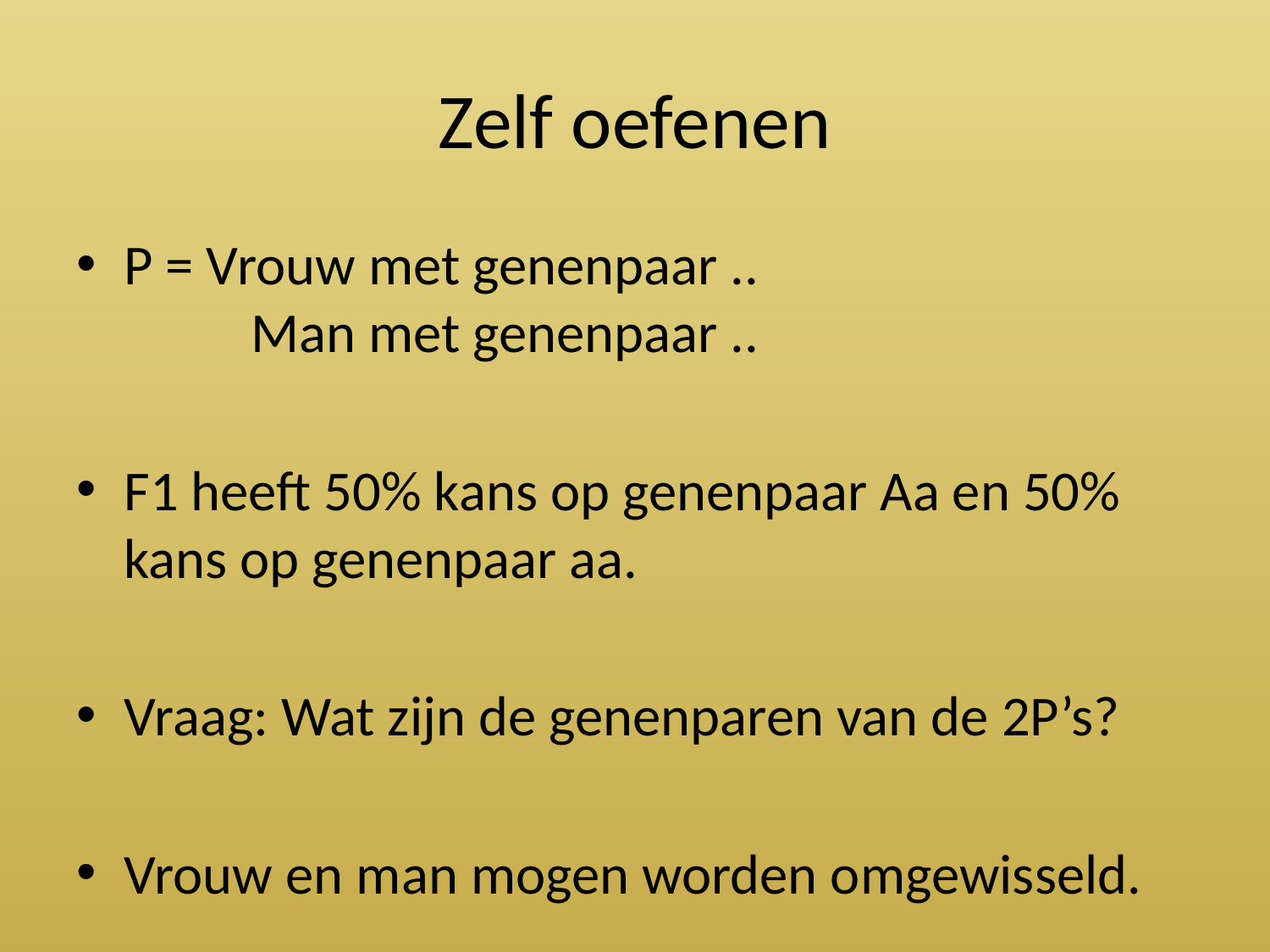

# Zelf oefenen
P = Vrouw met genenpaar ..
	Man met genenpaar ..

F1 heeft 50% kans op genenpaar Aa en 50% kans op genenpaar aa.

Vraag: Wat zijn de genenparen van de 2P’s?

Vrouw en man mogen worden omgewisseld.